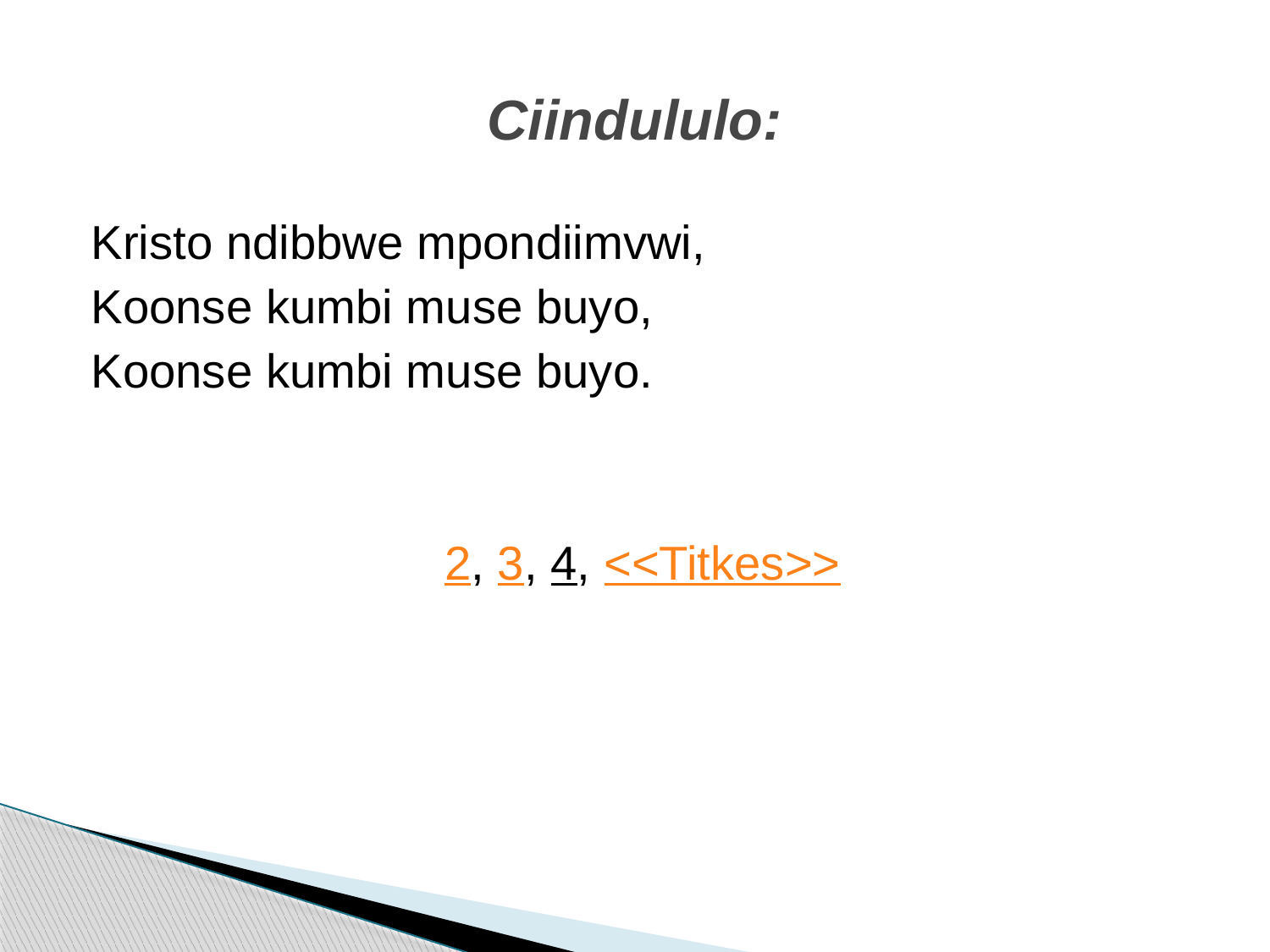

# Ciindululo:
Kristo ndibbwe mpondiimvwi,
Koonse kumbi muse buyo,
Koonse kumbi muse buyo.

2, 3, 4, <<Titkes>>